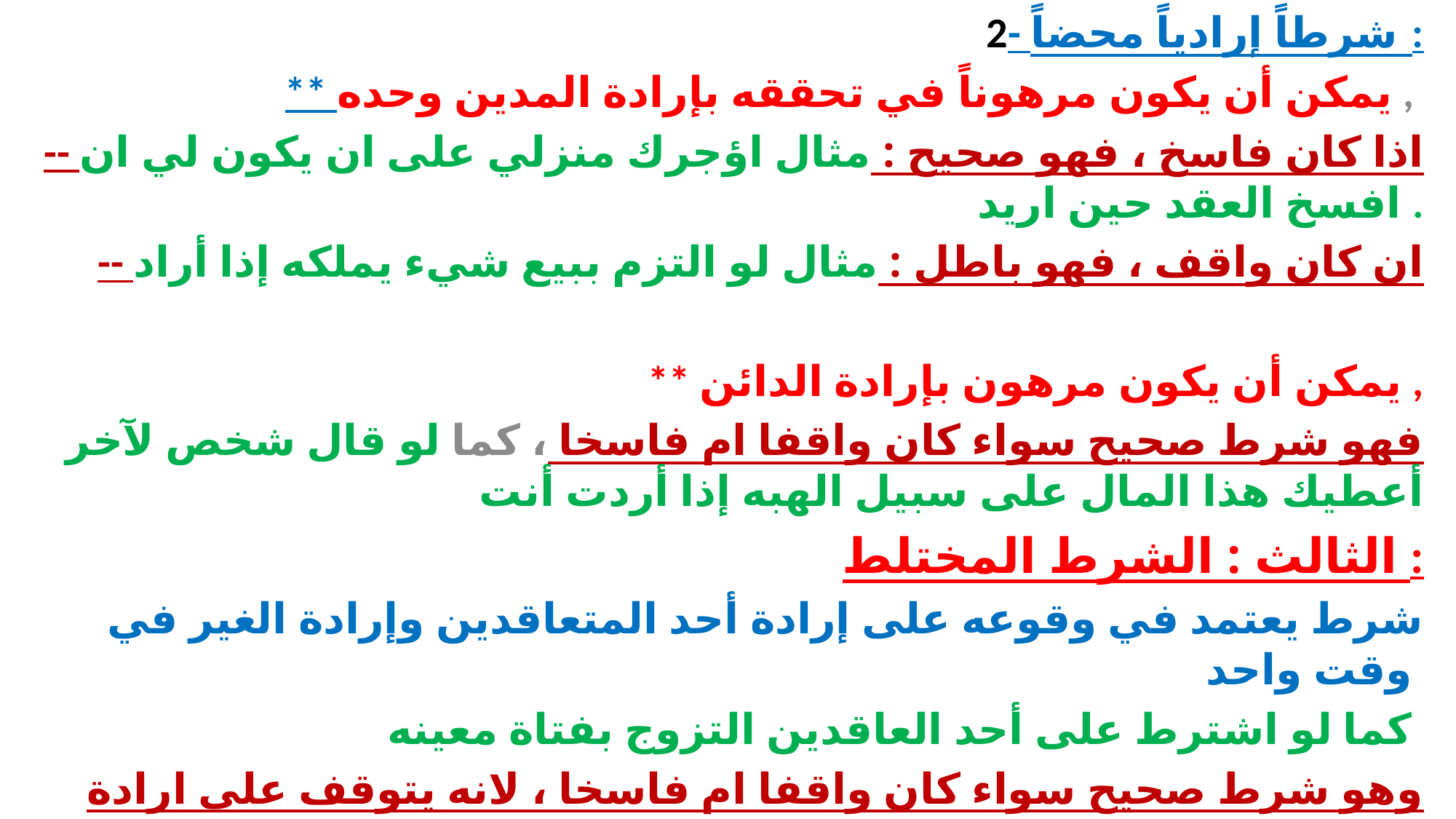

2- شرطاً إرادياً محضاً :
** يمكن أن يكون مرهوناً في تحققه بإرادة المدين وحده ,
-- اذا كان فاسخ ، فهو صحيح : مثال اؤجرك منزلي على ان يكون لي ان افسخ العقد حين اريد .
-- ان كان واقف ، فهو باطل : مثال لو التزم ببيع شيء يملكه إذا أراد

** يمكن أن يكون مرهون بإرادة الدائن ,
فهو شرط صحيح سواء كان واقفا ام فاسخا ، كما لو قال شخص لآخر أعطيك هذا المال على سبيل الهبه إذا أردت أنت
الثالث : الشرط المختلط :
شرط يعتمد في وقوعه على إرادة أحد المتعاقدين وإرادة الغير في وقت واحد
كما لو اشترط على أحد العاقدين التزوج بفتاة معينه
وهو شرط صحيح سواء كان واقفا ام فاسخا ، لانه يتوقف على ارادة شخص اخر وهو الفتاة المعينة ان قبلت .